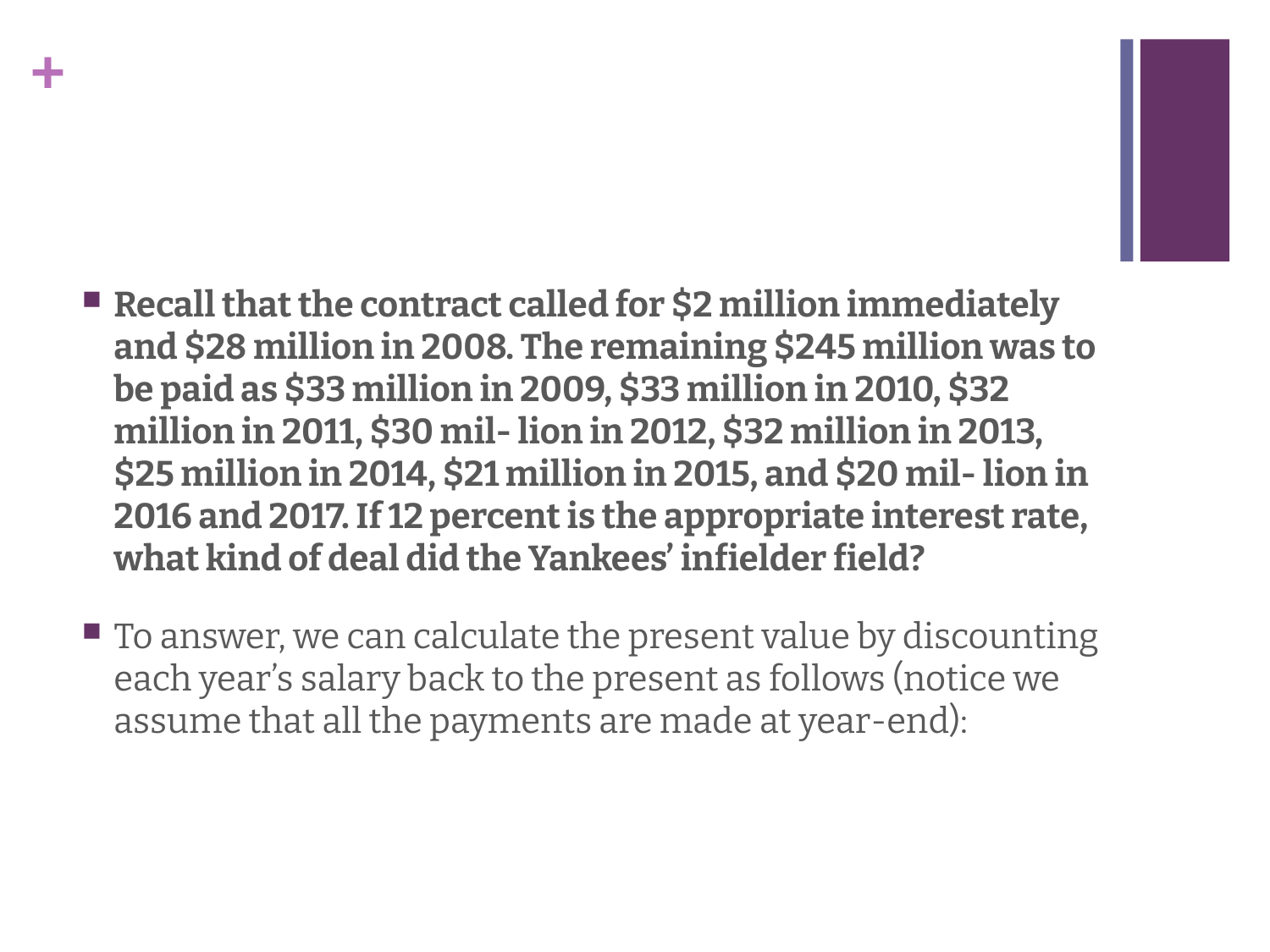

#
Recall that the contract called for $2 million immediately and $28 million in 2008. The remaining $245 million was to be paid as $33 million in 2009, $33 million in 2010, $32 million in 2011, $30 mil- lion in 2012, $32 million in 2013, $25 million in 2014, $21 million in 2015, and $20 mil- lion in 2016 and 2017. If 12 percent is the appropriate interest rate, what kind of deal did the Yankees’ infielder field?
To answer, we can calculate the present value by discounting each year’s salary back to the present as follows (notice we assume that all the payments are made at year-end):